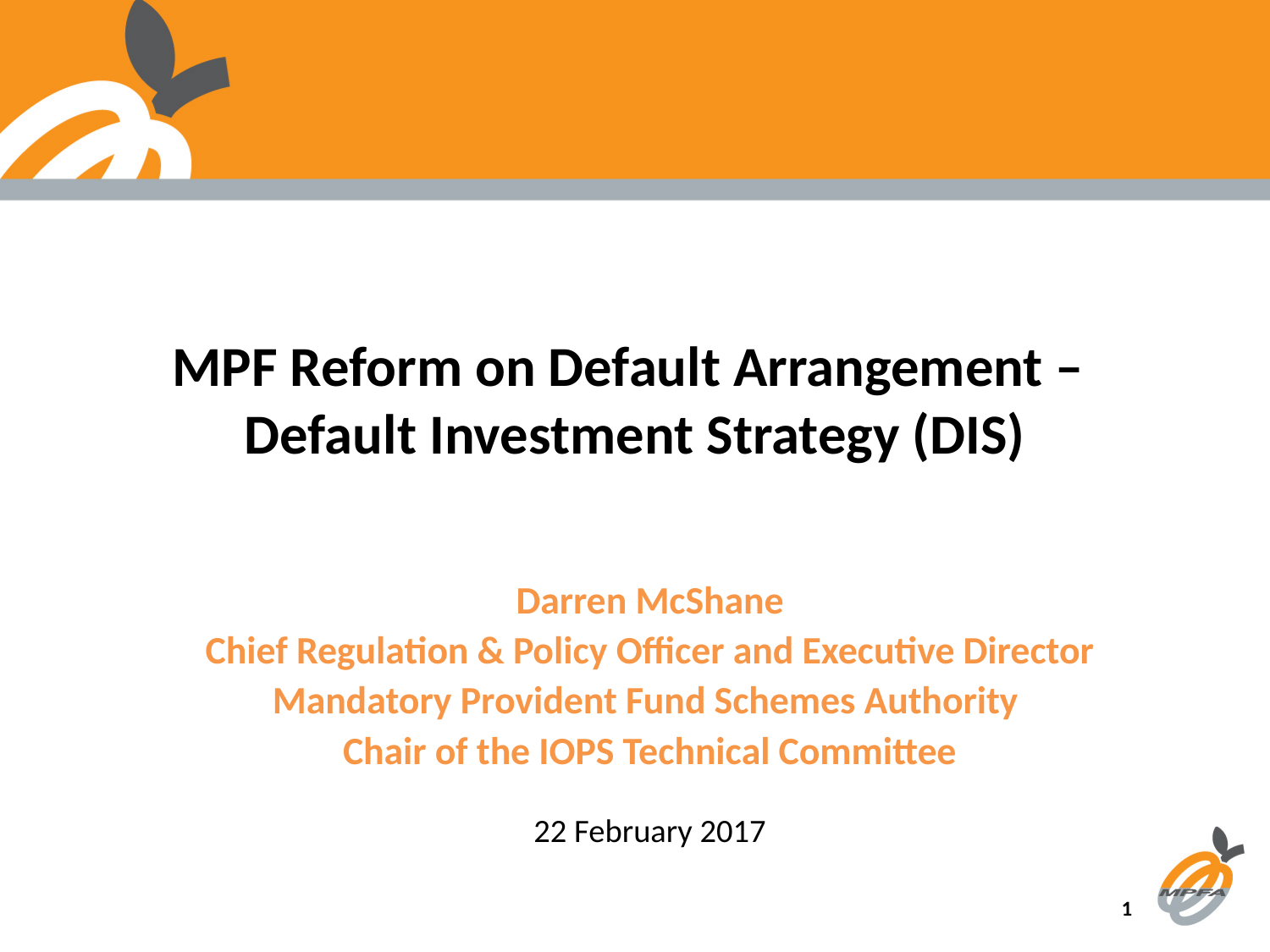

# MPF Reform on Default Arrangement – Default Investment Strategy (DIS)

Darren McShane
Chief Regulation & Policy Officer and Executive Director
Mandatory Provident Fund Schemes Authority
Chair of the IOPS Technical Committee

22 February 2017
     1